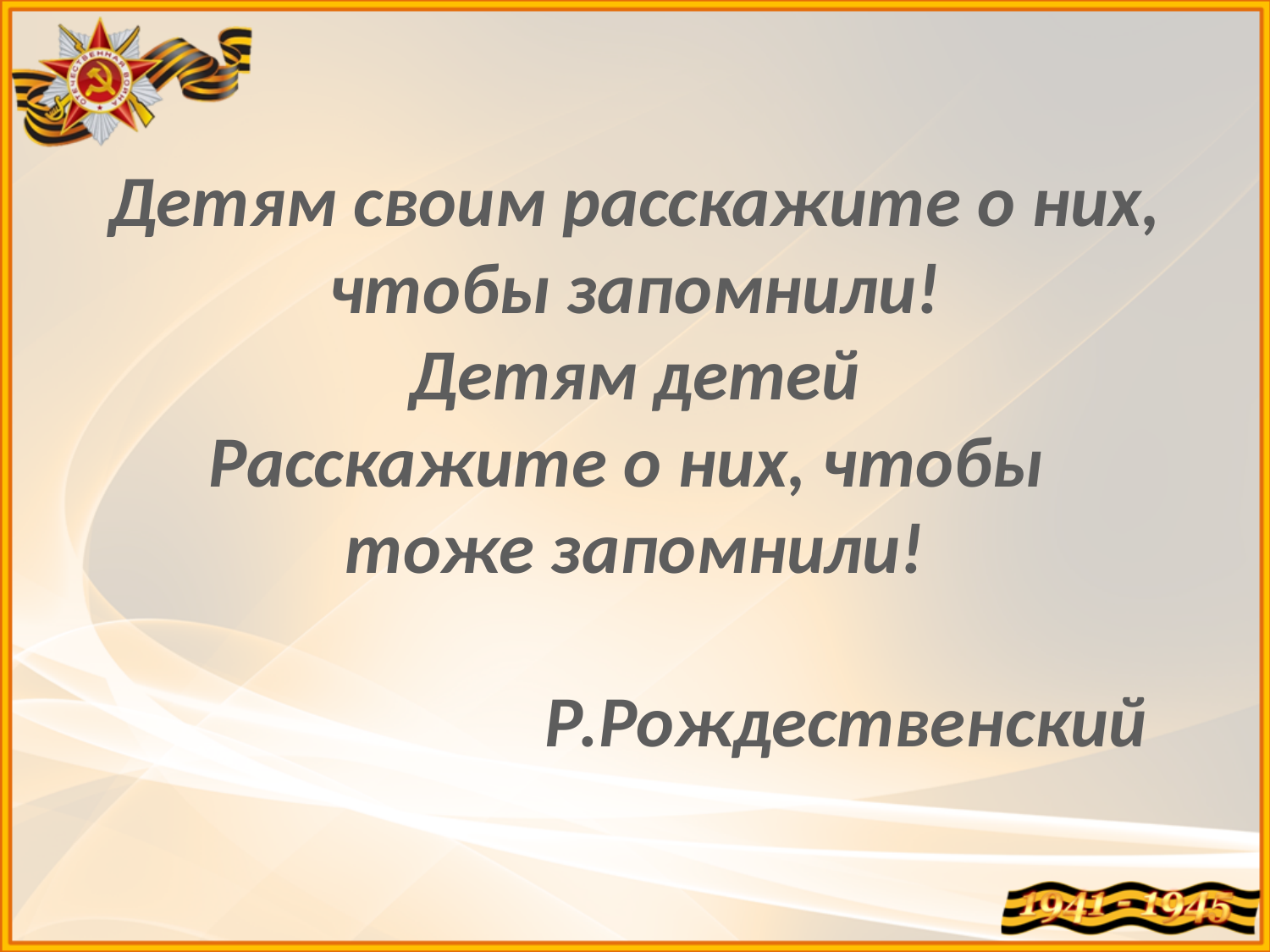

# Детям своим расскажите о них, чтобы запомнили! Детям детей Расскажите о них, чтобы тоже запомнили! Р.Рождественский